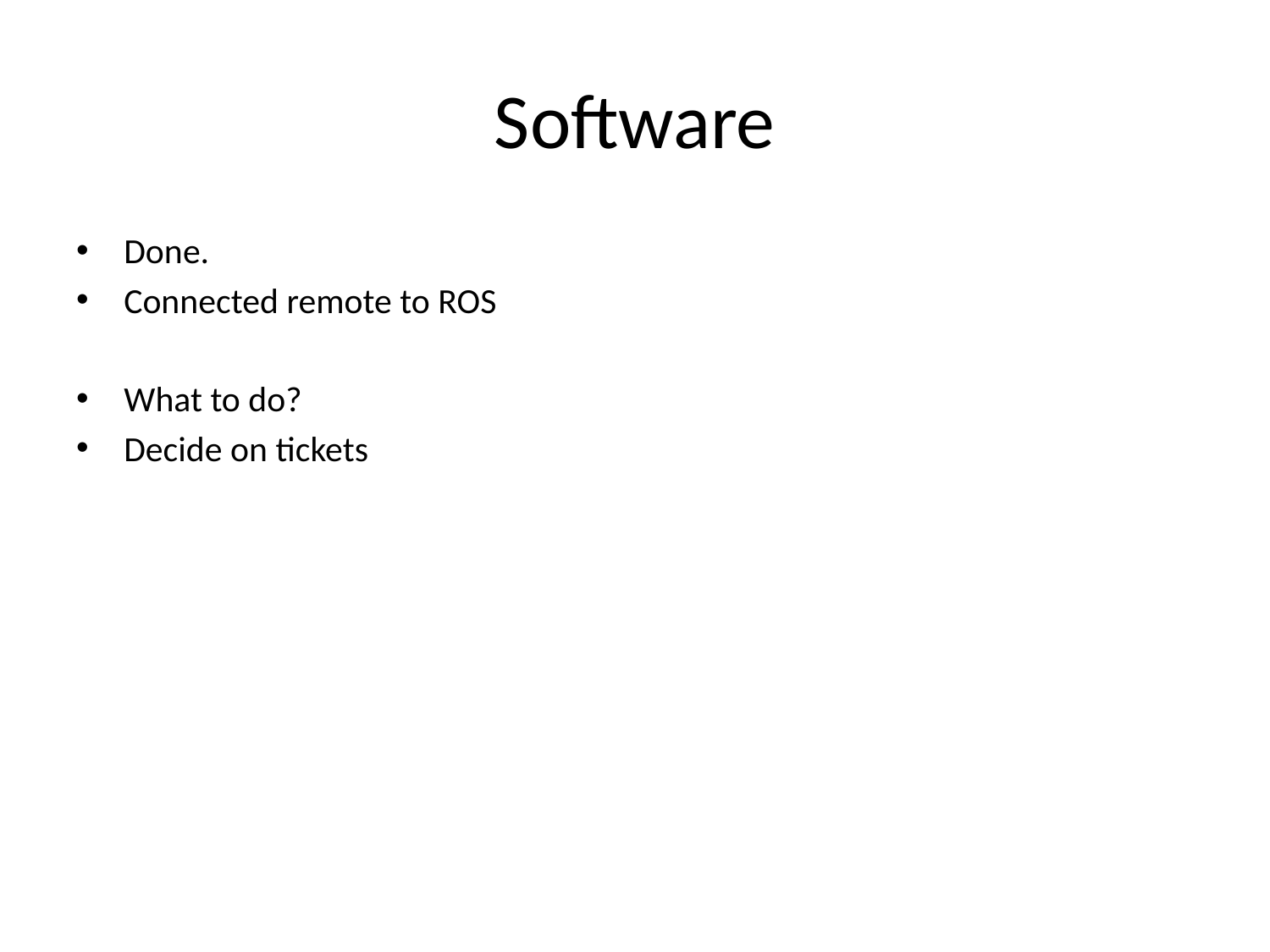

# Software
Done.
Connected remote to ROS

What to do?
Decide on tickets